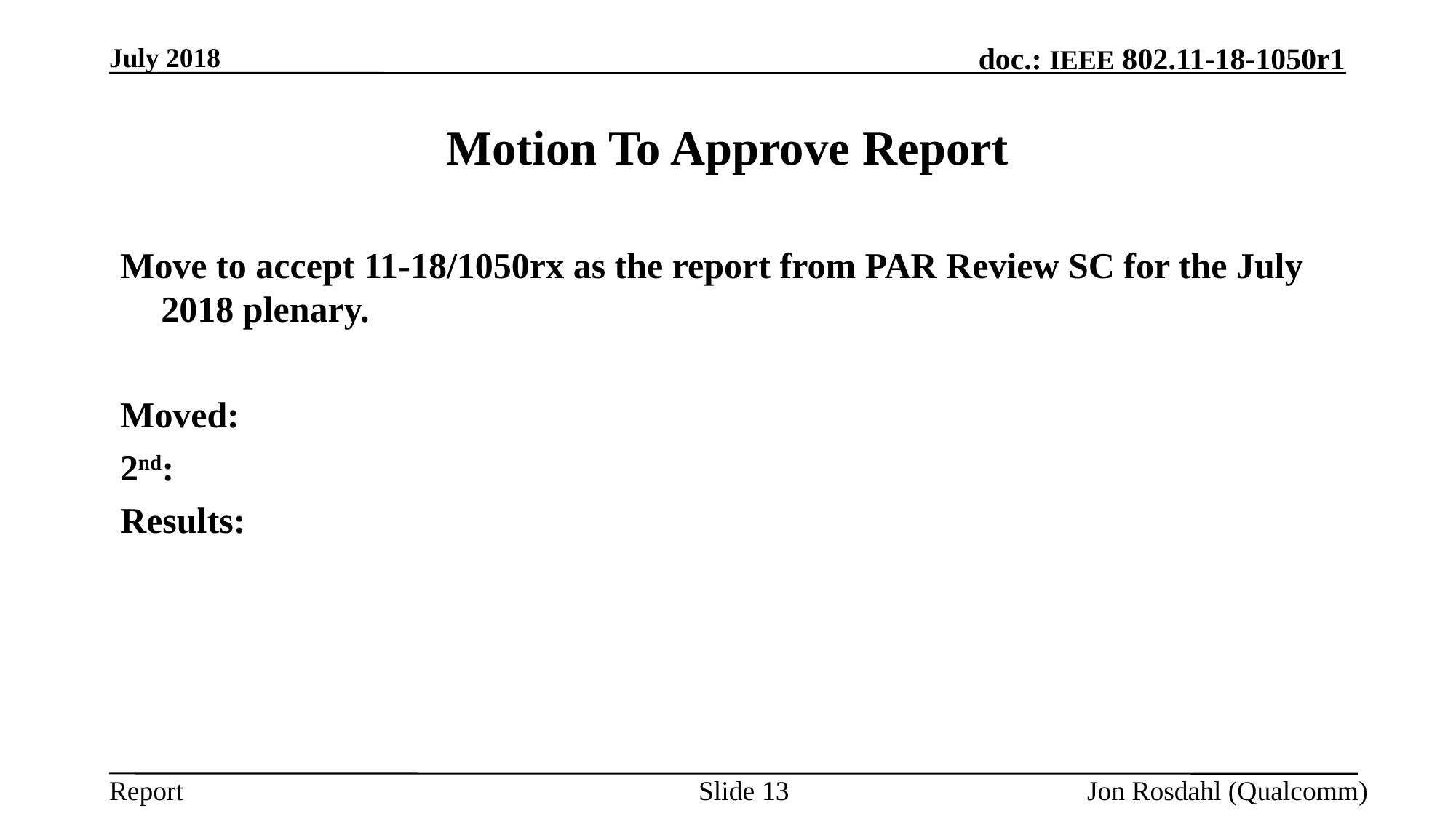

July 2018
# Motion To Approve Report
Move to accept 11-18/1050rx as the report from PAR Review SC for the July 2018 plenary.

Moved:
2nd:
Results:
Slide 13
Jon Rosdahl (Qualcomm)